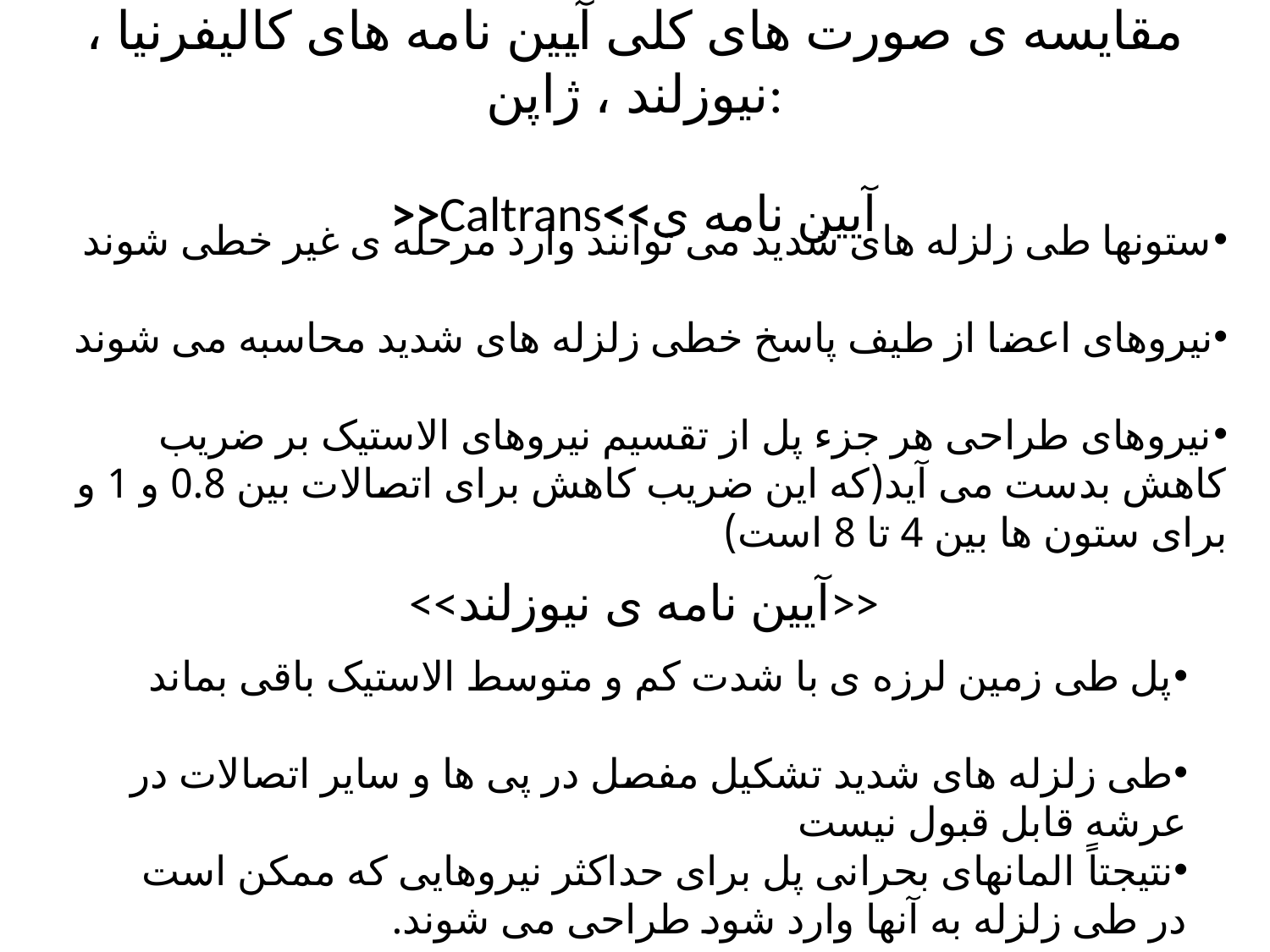

# مقایسه ی صورت های کلی آیین نامه های کالیفرنیا ، نیوزلند ، ژاپن: >>Caltrans<<آیین نامه ی
ستونها طی زلزله های شدید می توانند وارد مرحله ی غیر خطی شوند

نیروهای اعضا از طیف پاسخ خطی زلزله های شدید محاسبه می شوند

نیروهای طراحی هر جزء پل از تقسیم نیروهای الاستیک بر ضریب کاهش بدست می آید(که این ضریب کاهش برای اتصالات بین 0.8 و 1 و برای ستون ها بین 4 تا 8 است)

<<آیین نامه ی نیوزلند>>
پل طی زمین لرزه ی با شدت کم و متوسط الاستیک باقی بماند

طی زلزله های شدید تشکیل مفصل در پی ها و سایر اتصالات در عرشه قابل قبول نیست
نتیجتاً المانهای بحرانی پل برای حداکثر نیروهایی که ممکن است در طی زلزله به آنها وارد شود طراحی می شوند.